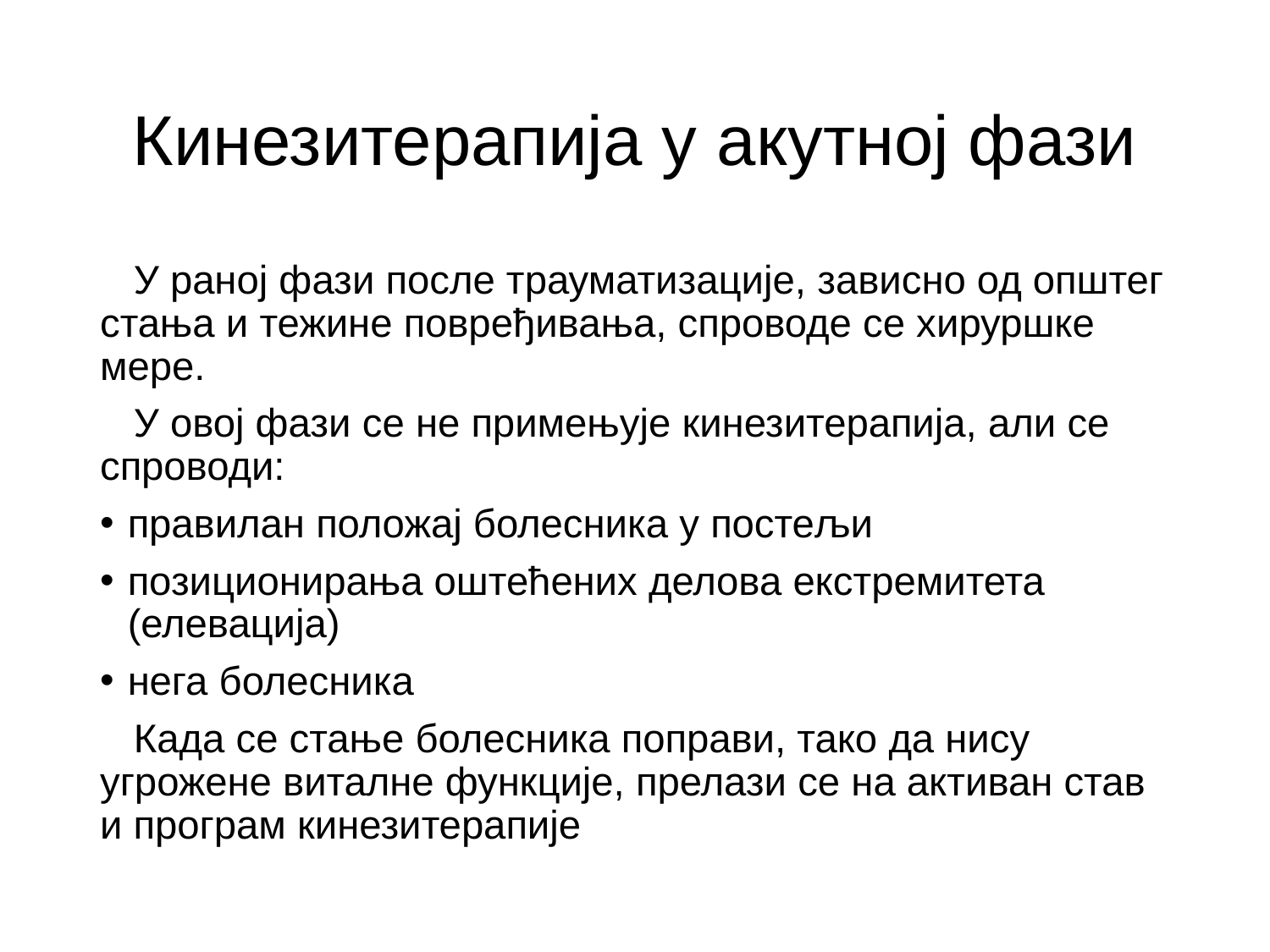

# Кинезитерапија у акутној фази
   У раној фази после трауматизације, зависно од општег стања и тежине повређивања, спроводе се хируршке мере.
   У овој фази се не примењује кинезитерапија, али се спроводи:
правилан положај болесника у постељи
позиционирања оштећених делова екстремитета (елевација)
нега болесника
   Када се стање болесника поправи, тако да нису угрожене виталне функције, прелази се на активан став и програм кинезитерапије